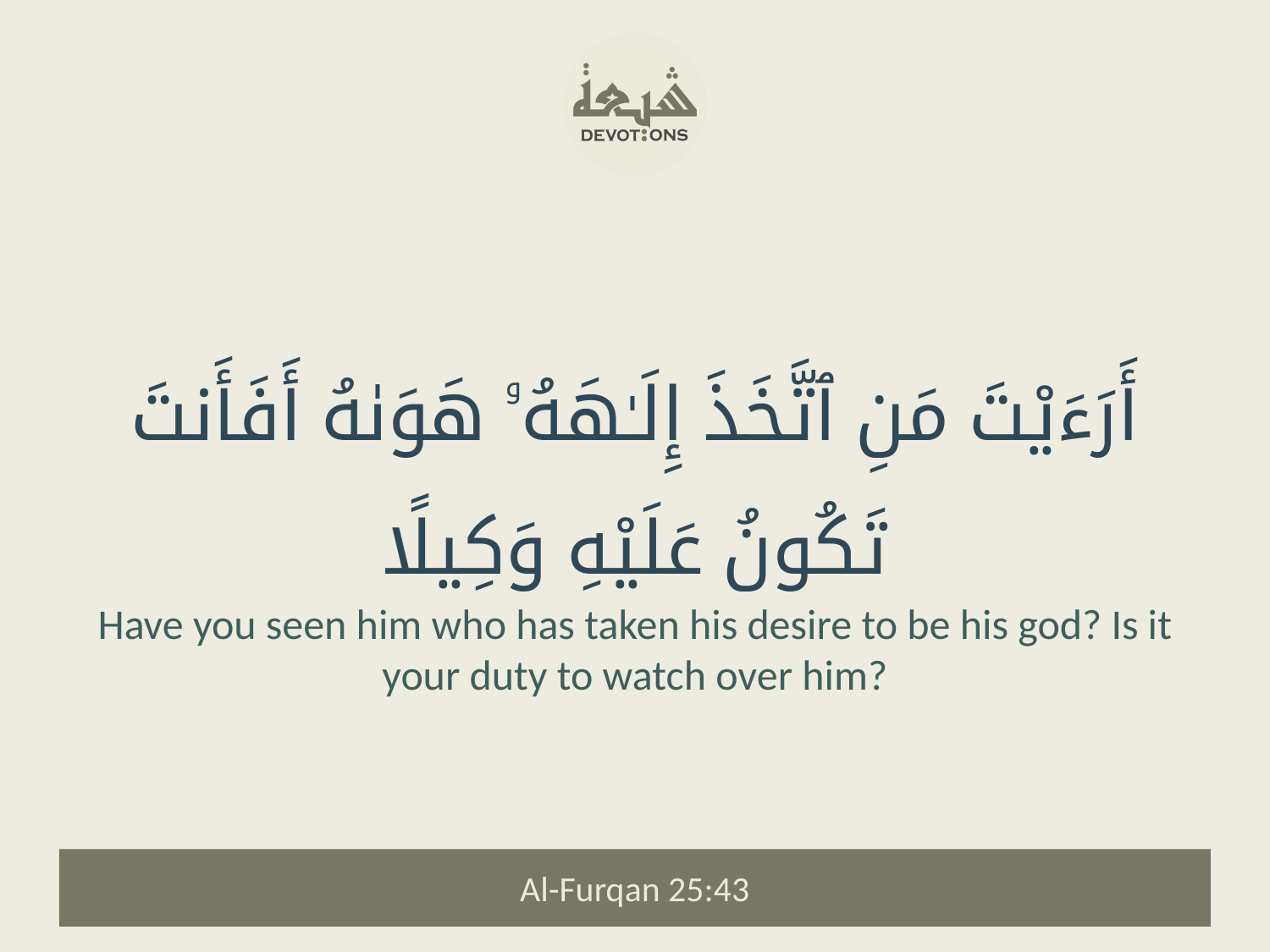

أَرَءَيْتَ مَنِ ٱتَّخَذَ إِلَـٰهَهُۥ هَوَىٰهُ أَفَأَنتَ تَكُونُ عَلَيْهِ وَكِيلًا
Have you seen him who has taken his desire to be his god? Is it your duty to watch over him?
Al-Furqan 25:43